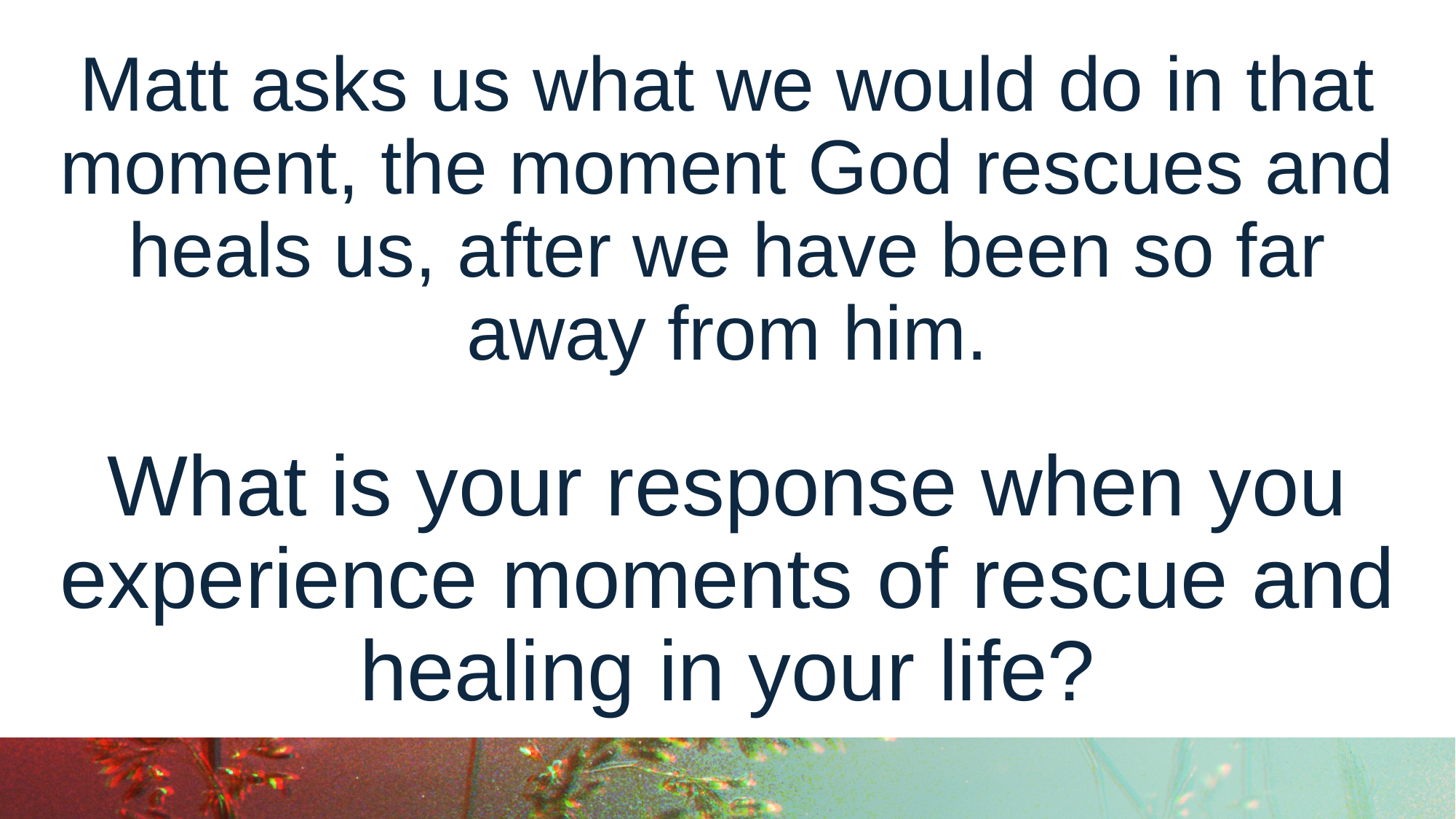

Matt asks us what we would do in that moment, the moment God rescues and heals us, after we have been so far away from him.

What is your response when you experience moments of rescue and healing in your life?